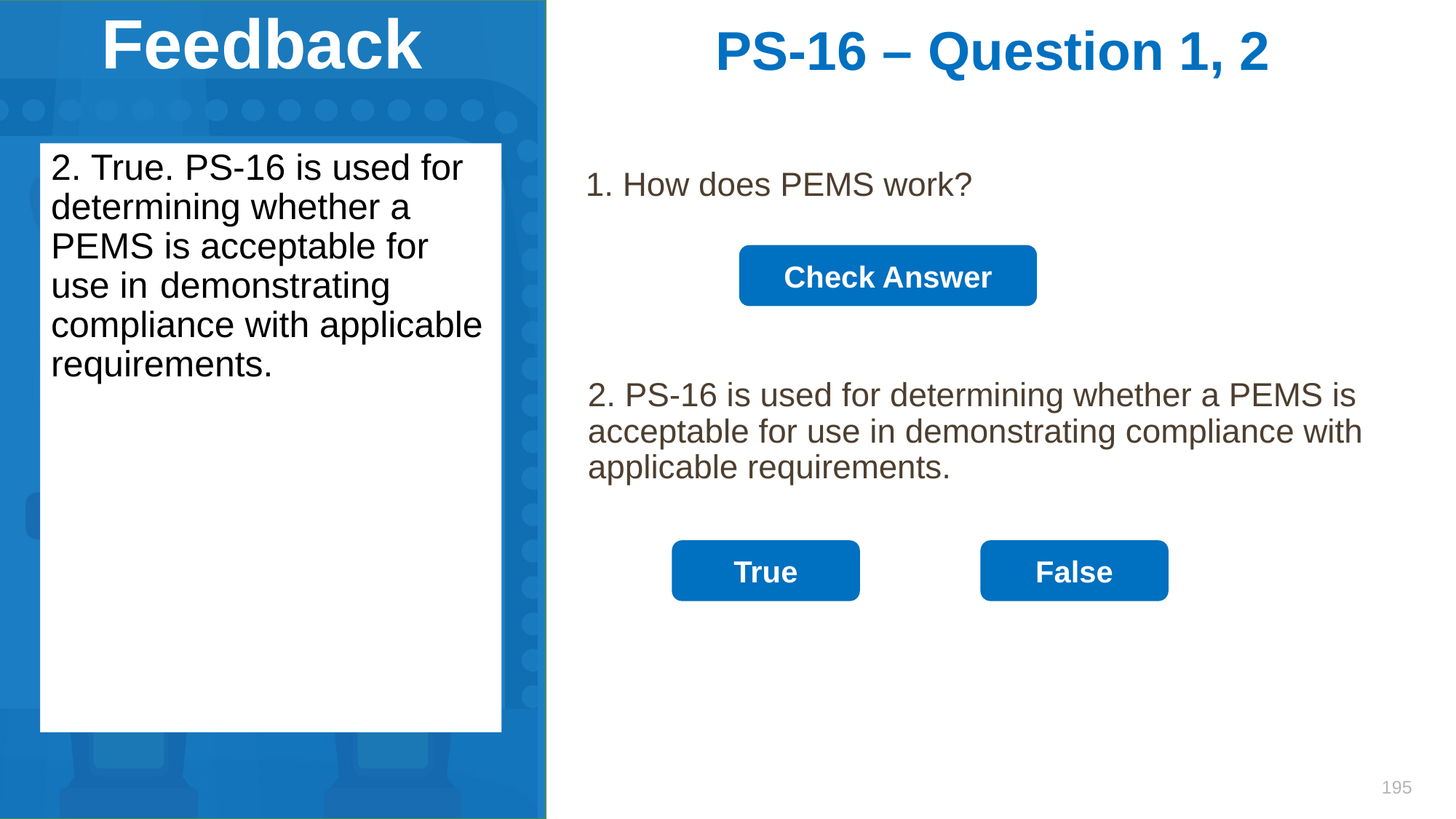

PS-16 – Question 1, 2

1. PEMS uses the continuous measurement of selected plant parameters and plant operating conditions with a software-based system of mathematical models to determine the pollutant emissions.

2. True. PS-16 is used for determining whether a PEMS is acceptable for use in 	demonstrating compliance with applicable requirements.
1. How does PEMS work?

Check Answer
2. PS-16 is used for determining whether a PEMS is acceptable for use in demonstrating compliance with applicable requirements.
True
False
195